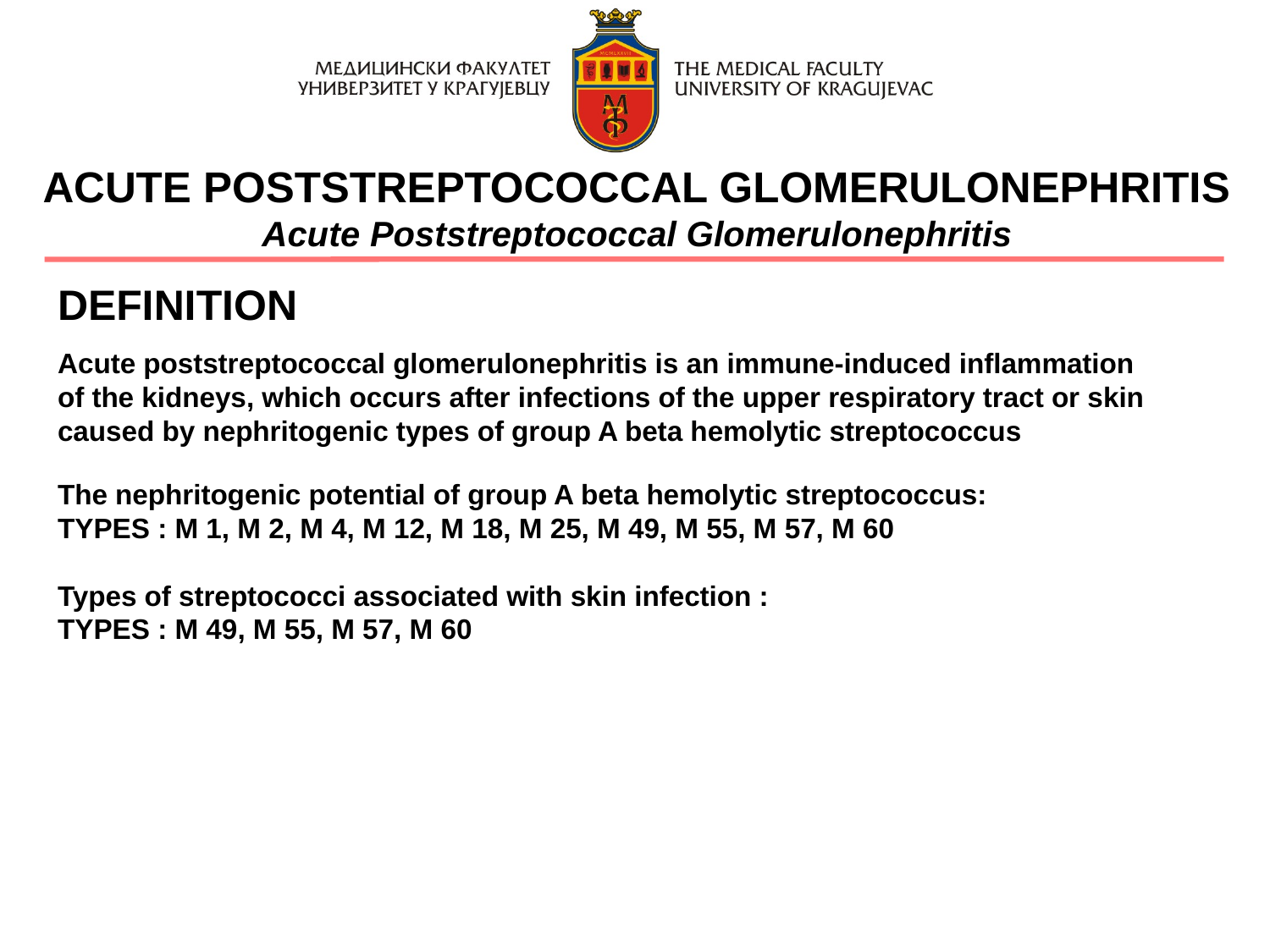

ACUTE POSTSTREPTOCOCCAL GLOMERULONEPHRITIS
Acute Poststreptococcal Glomerulonephritis

DEFINITION

Acute poststreptococcal glomerulonephritis is an immune-induced inflammation
of the kidneys, which occurs after infections of the upper respiratory tract or skin
caused by nephritogenic types of group A beta hemolytic streptococcus

The nephritogenic potential of group A beta hemolytic streptococcus:
TYPES : M 1, M 2, M 4, M 12, M 18, M 25, M 49, M 55, M 57, M 60

Types of streptococci associated with skin infection :
TYPES : M 49, M 55, M 57, M 60